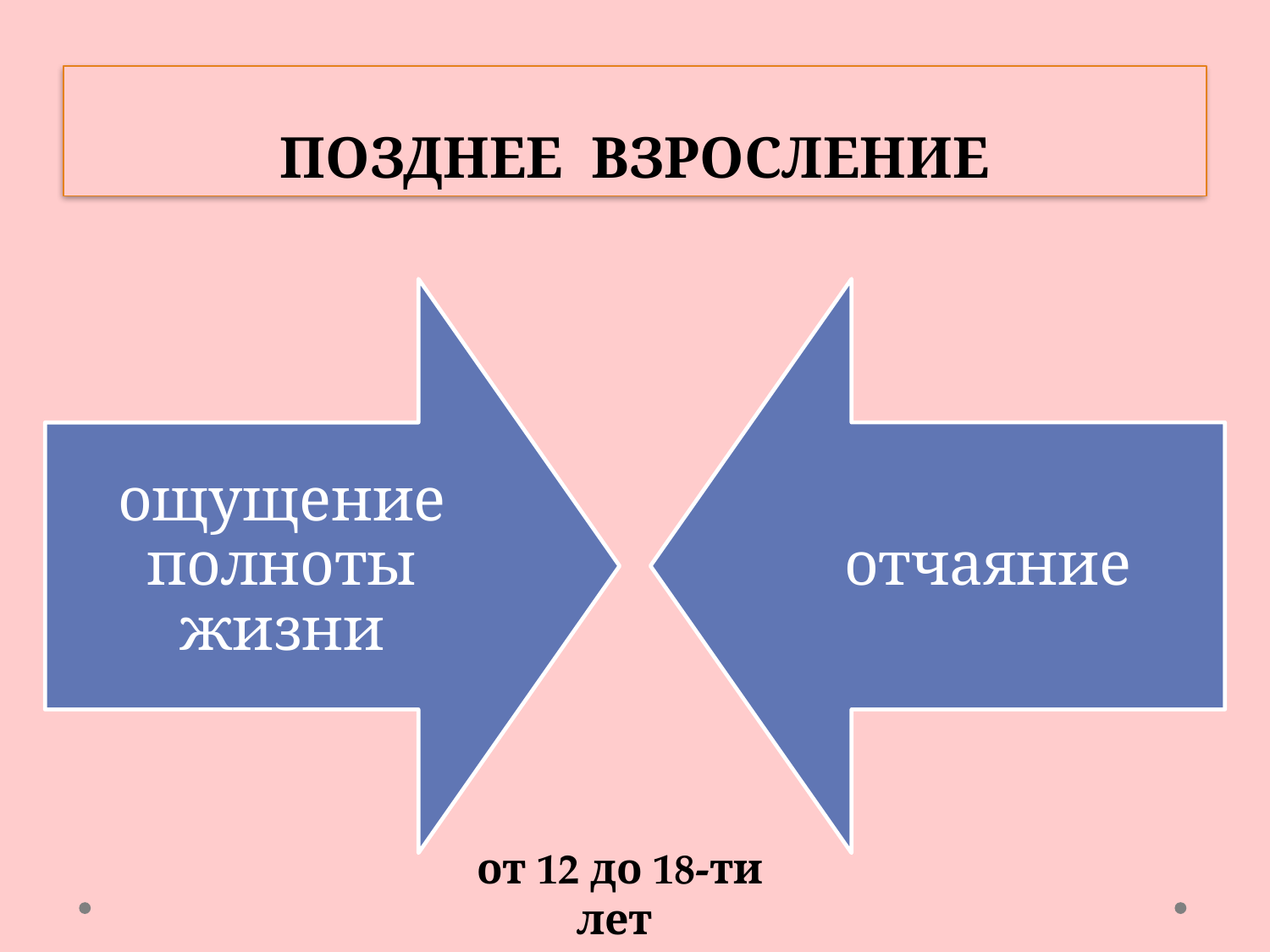

# ПОЗДНЕЕ  ВЗРОСЛЕНИЕ
ощущение полноты жизни
отчаяние
от 12 до 18-ти лет